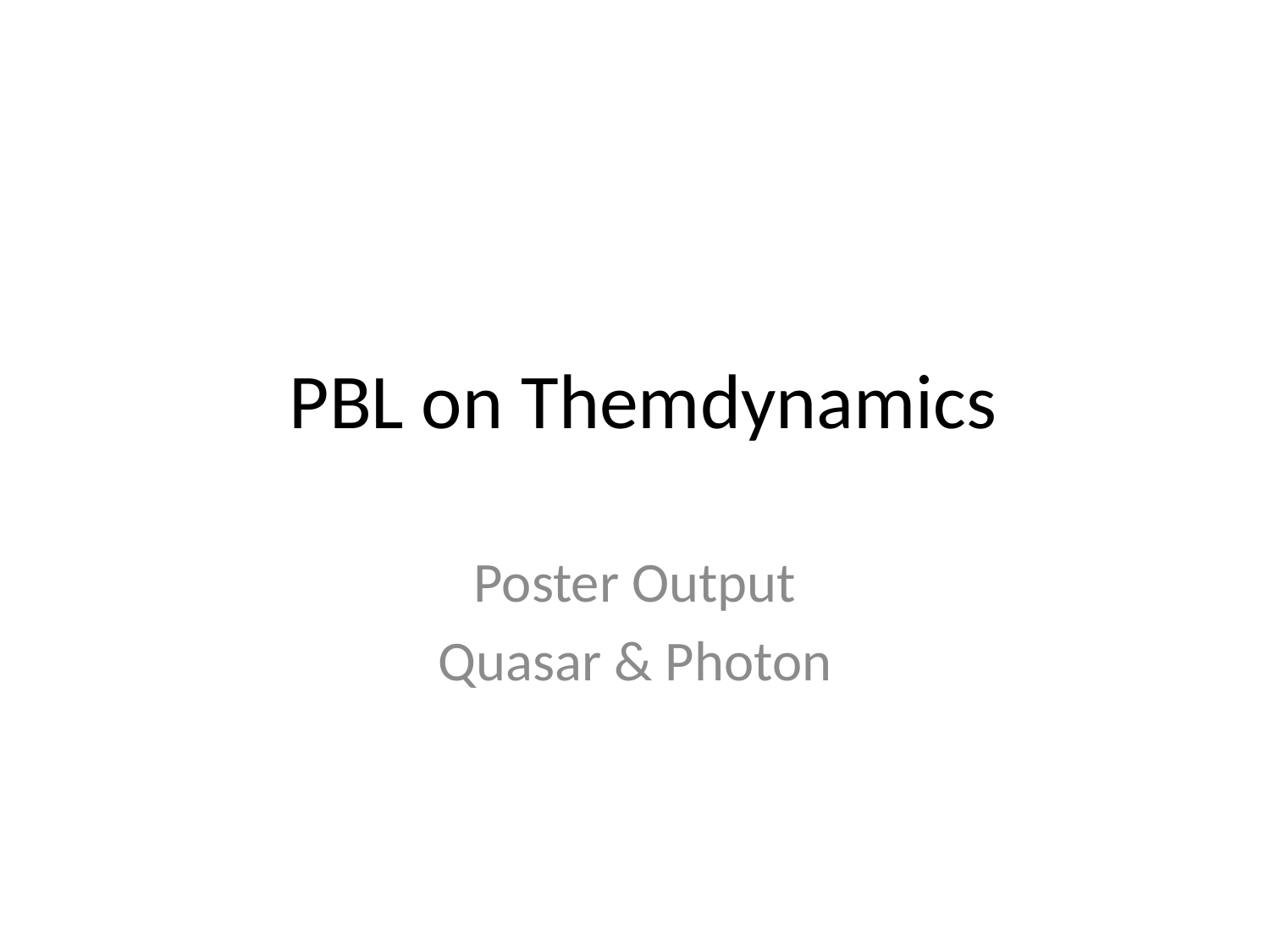

# PBL on Themdynamics
Poster Output
Quasar & Photon